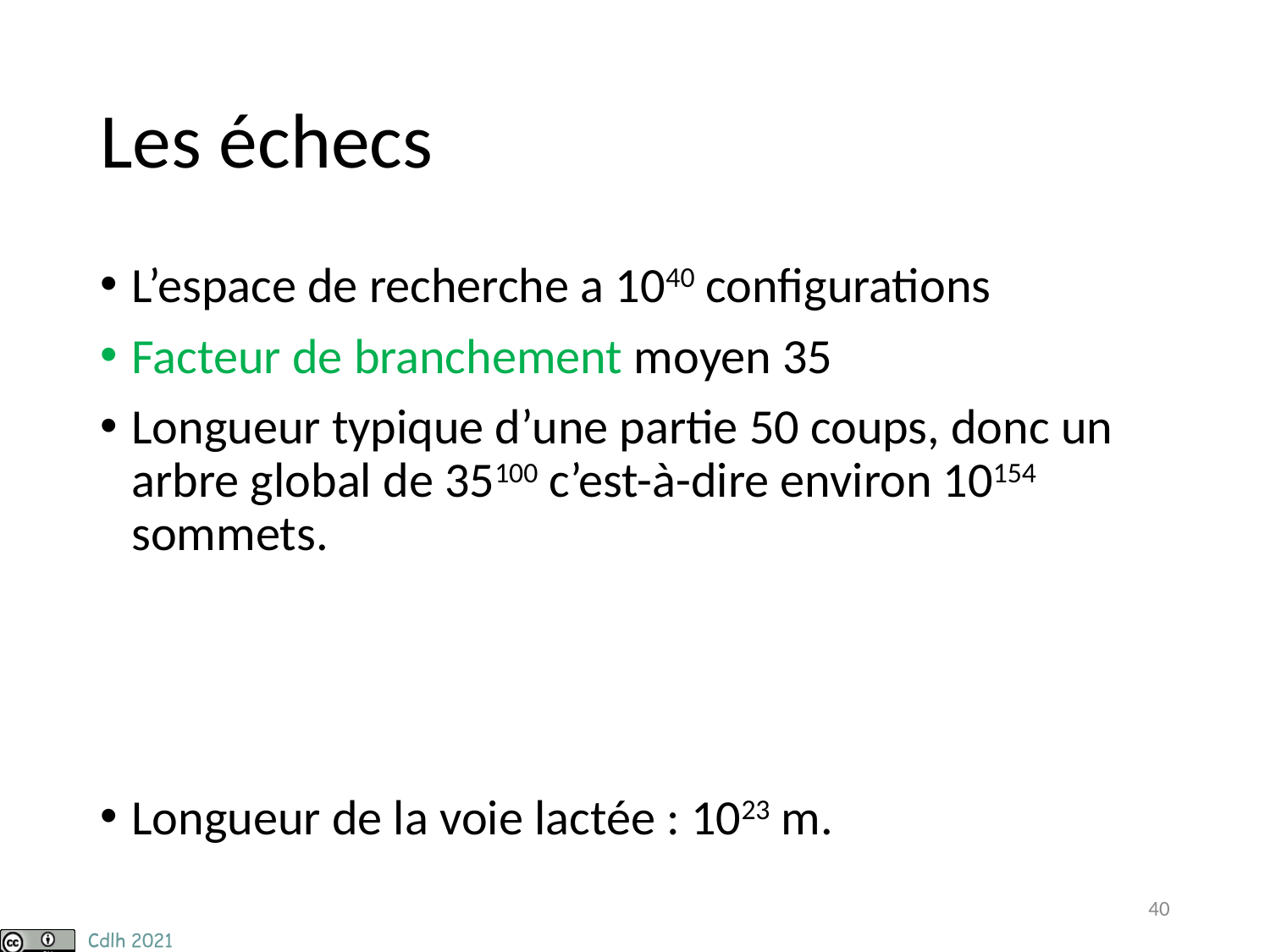

# Les échecs
L’espace de recherche a 1040 configurations
Facteur de branchement moyen 35
Longueur typique d’une partie 50 coups, donc un arbre global de 35100 c’est-à-dire environ 10154 sommets.

Longueur de la voie lactée : 1023 m.
40